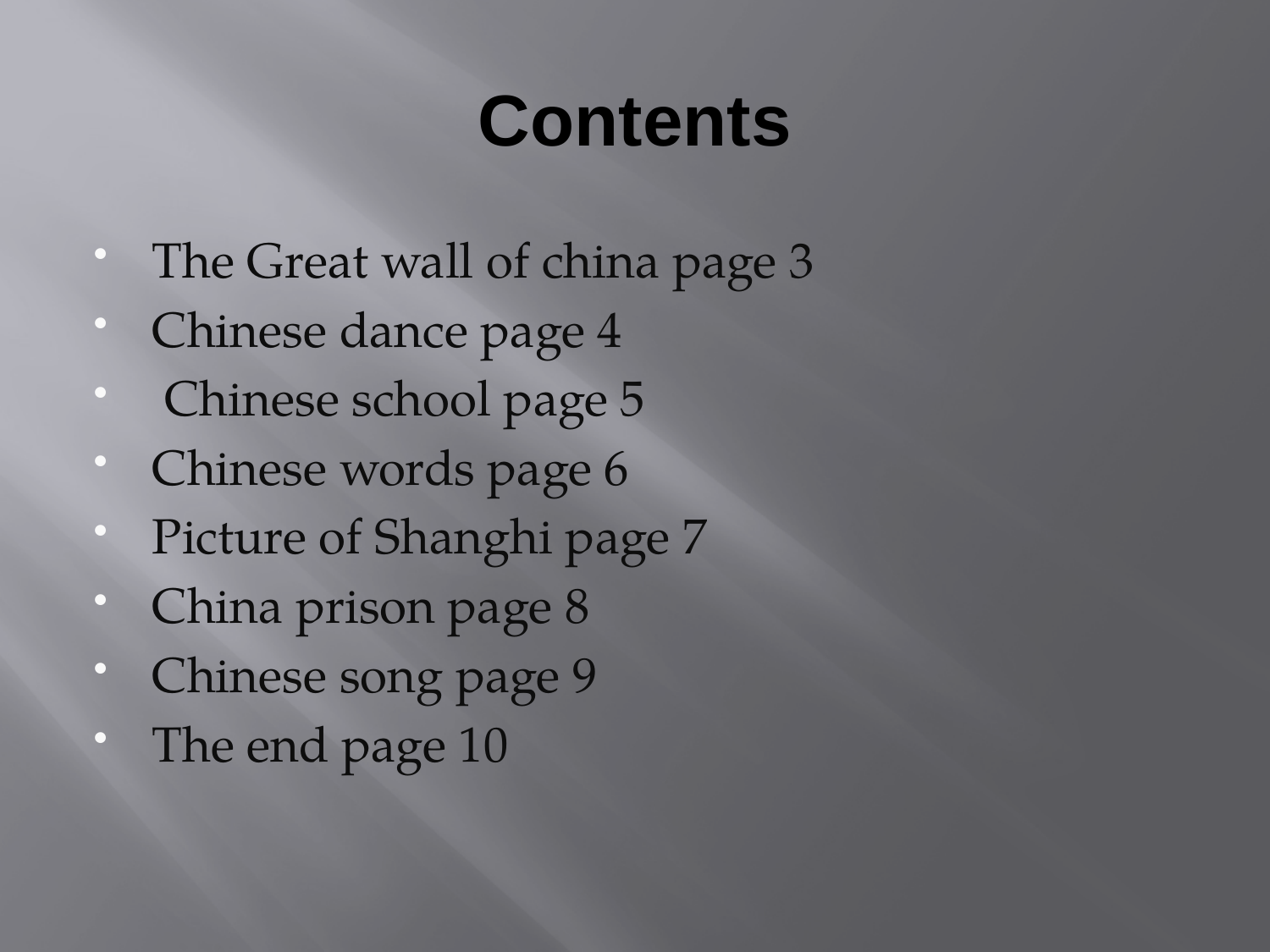

# Contents
The Great wall of china page 3
Chinese dance page 4
 Chinese school page 5
Chinese words page 6
Picture of Shanghi page 7
China prison page 8
Chinese song page 9
The end page 10